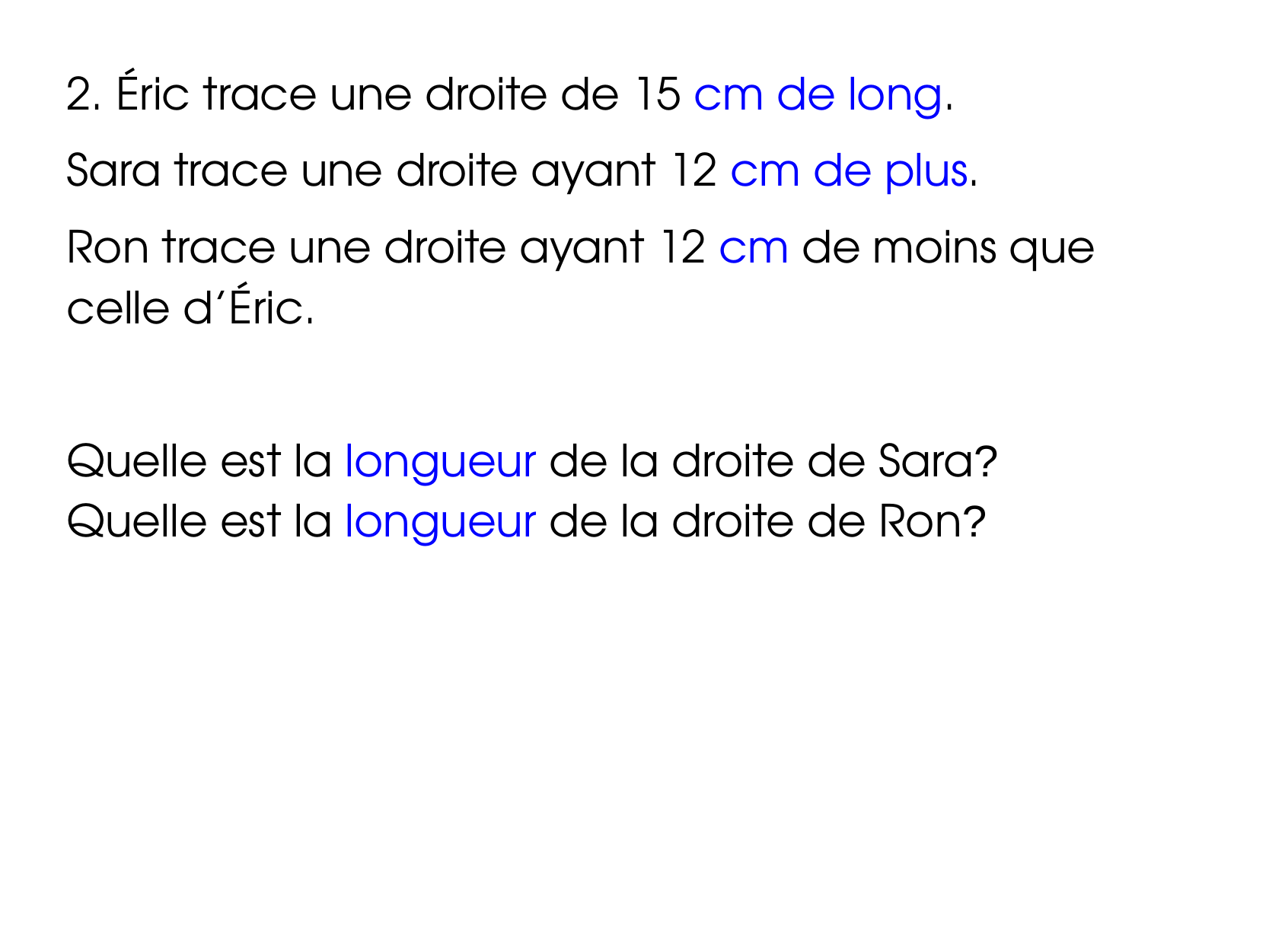

2. Éric trace une droite de 15 cm de long.
Sara trace une droite ayant 12 cm de plus.
Ron trace une droite ayant 12 cm de moins que
celle d’Éric.

Quelle est la longueur de la droite de Sara?
Quelle est la longueur de la droite de Ron?